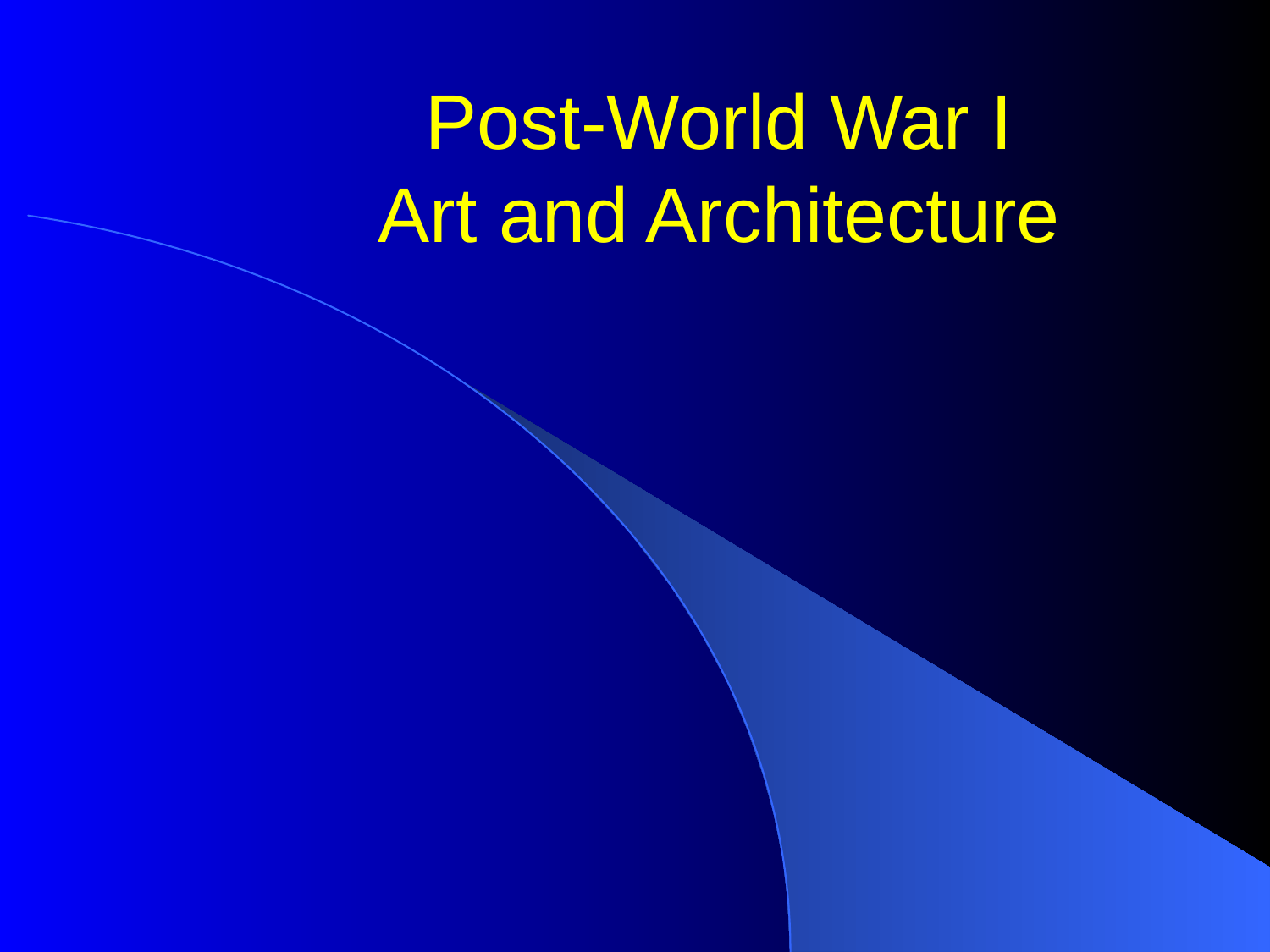

# Post-World War I Art and Architecture